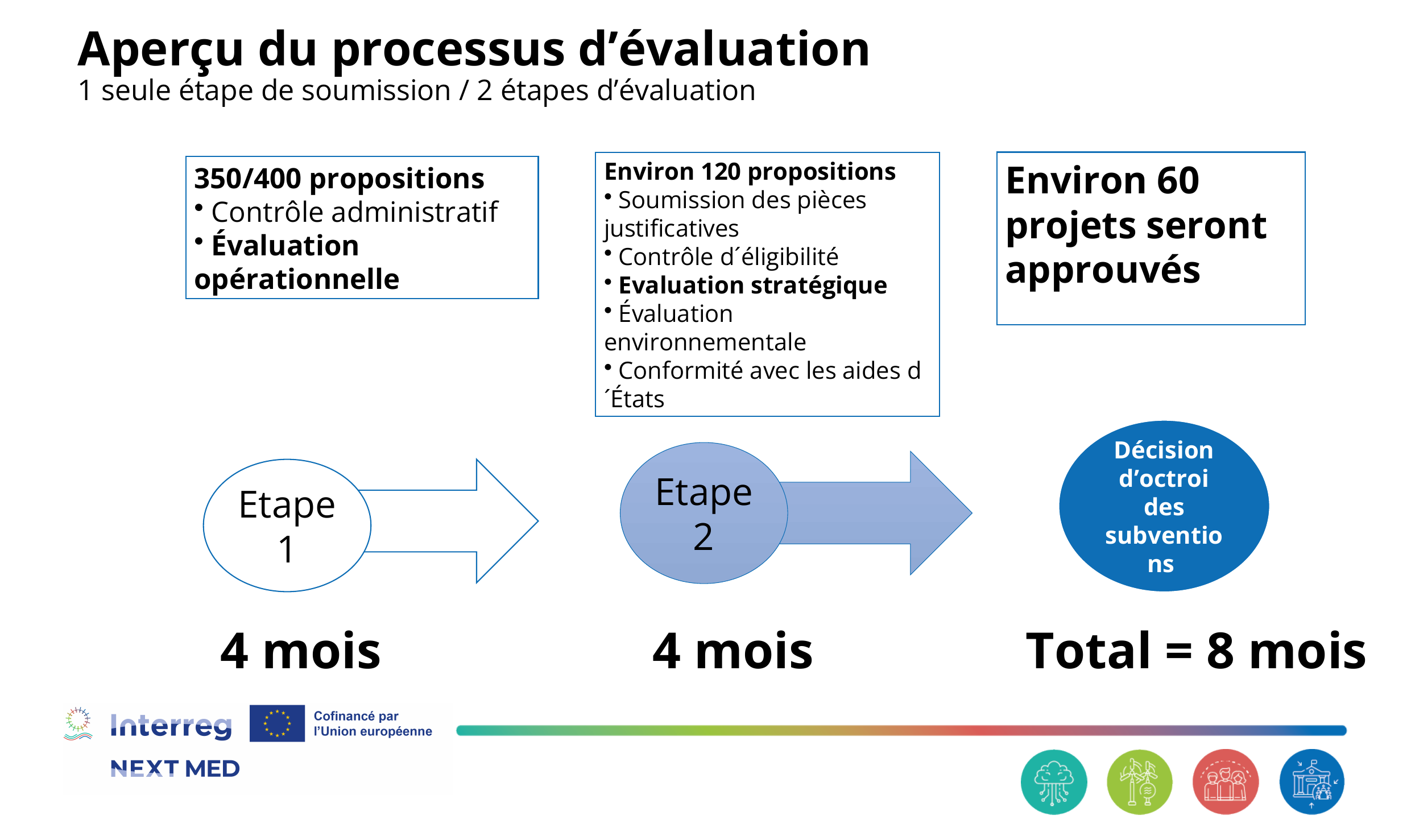

# Aperçu du processus d’évaluation 1 seule étape de soumission / 2 étapes d’évaluation
Environ 120 propositions
 Soumission des pièces justificatives
 Contrôle d´éligibilité
 Evaluation stratégique
 Évaluation environnementale
 Conformité avec les aides d´États
Environ 60 projets seront approuvés

350/400 propositions
 Contrôle administratif
 Évaluation opérationnelle
Décision d’octroi des subventions
Etape
2

Etape
1

4 mois
4 mois
Total = 8 mois